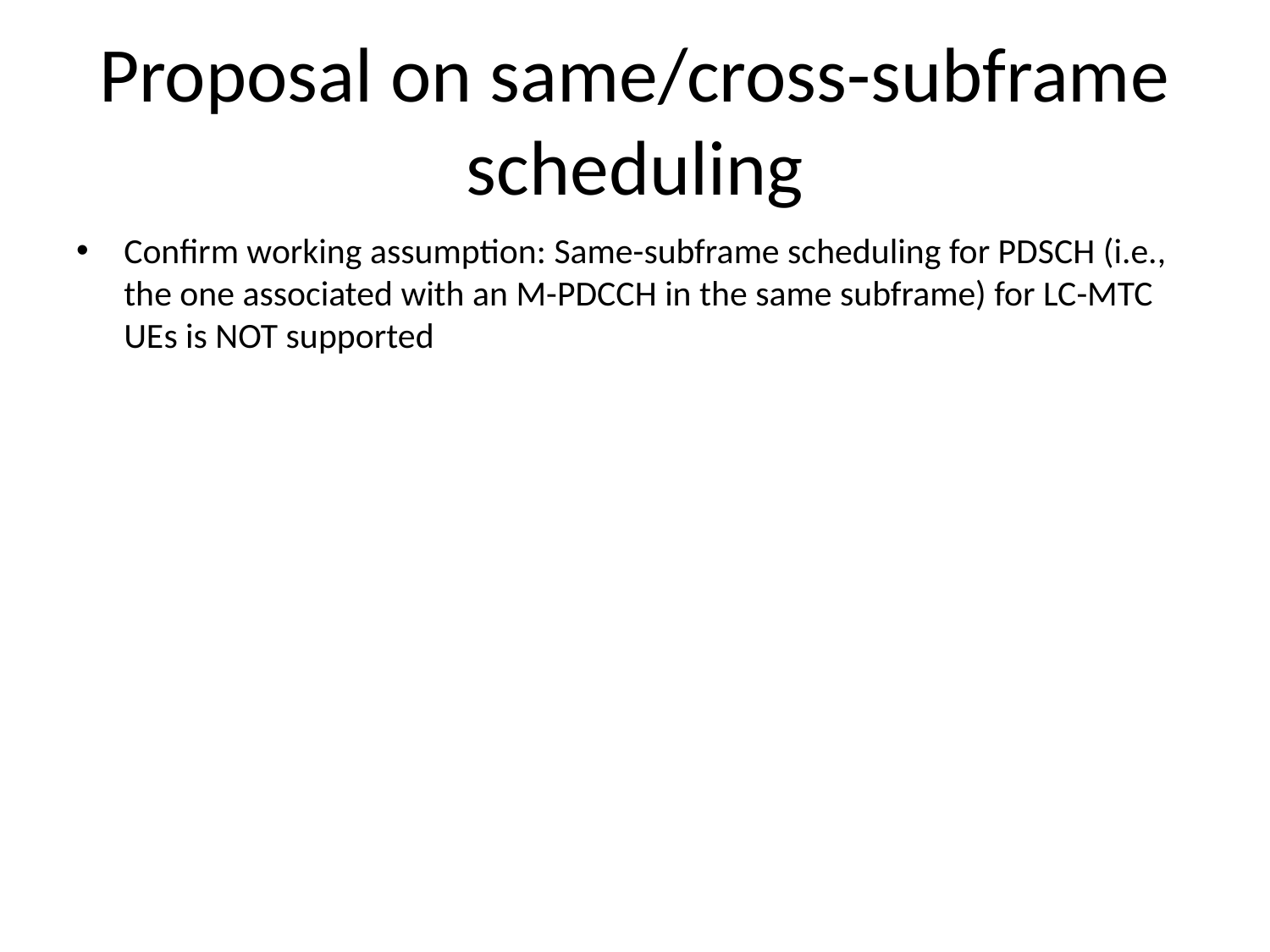

# Proposal on same/cross-subframe scheduling
Confirm working assumption: Same-subframe scheduling for PDSCH (i.e., the one associated with an M-PDCCH in the same subframe) for LC-MTC UEs is NOT supported